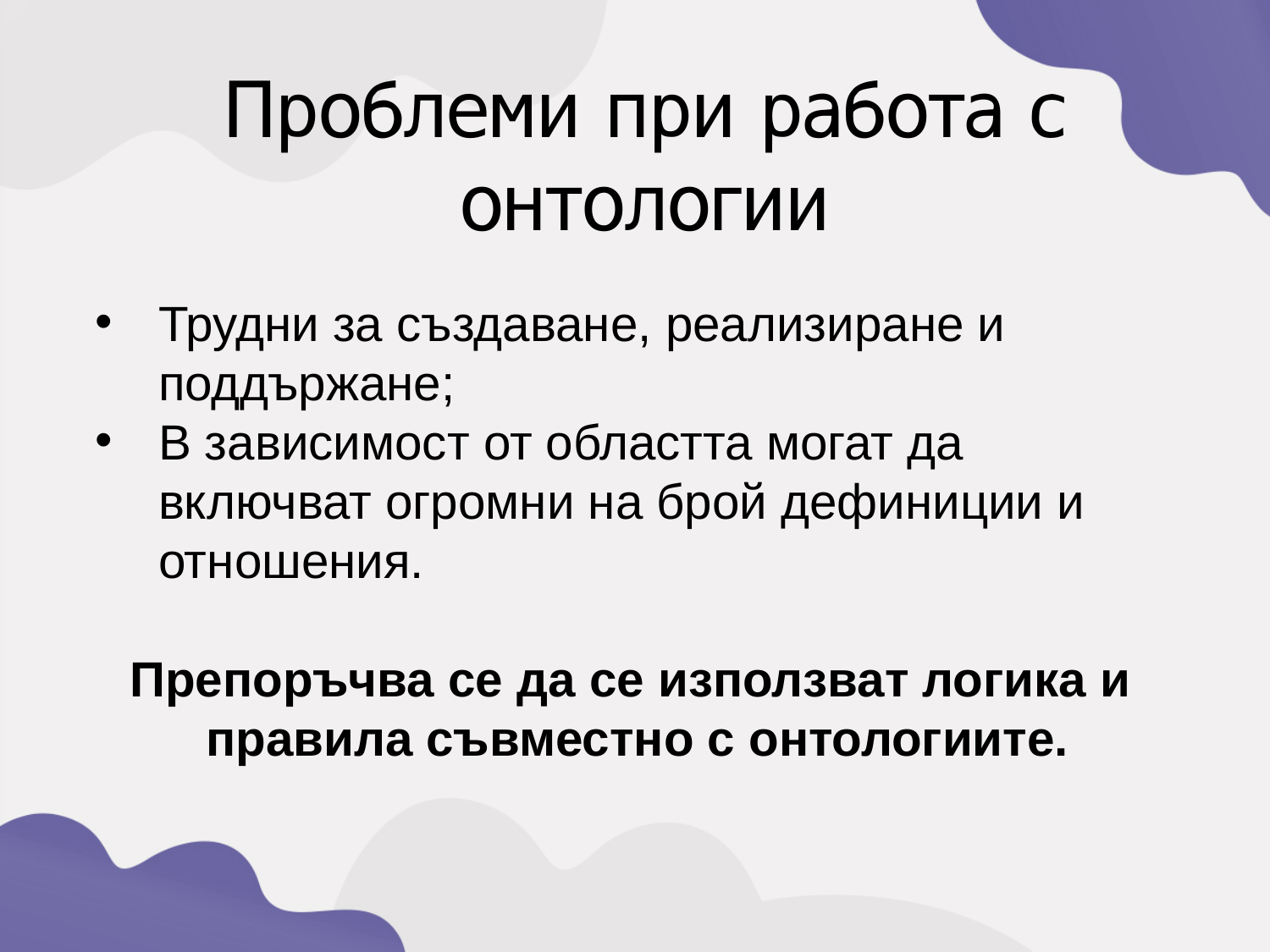

Проблеми при работа с онтологии
Трудни за създаване, реализиране и поддържане;
В зависимост от областта могат да включват огромни на брой дефиниции и отношения.

Препоръчва се да се използват логика и
правила съвместно с онтологиите.